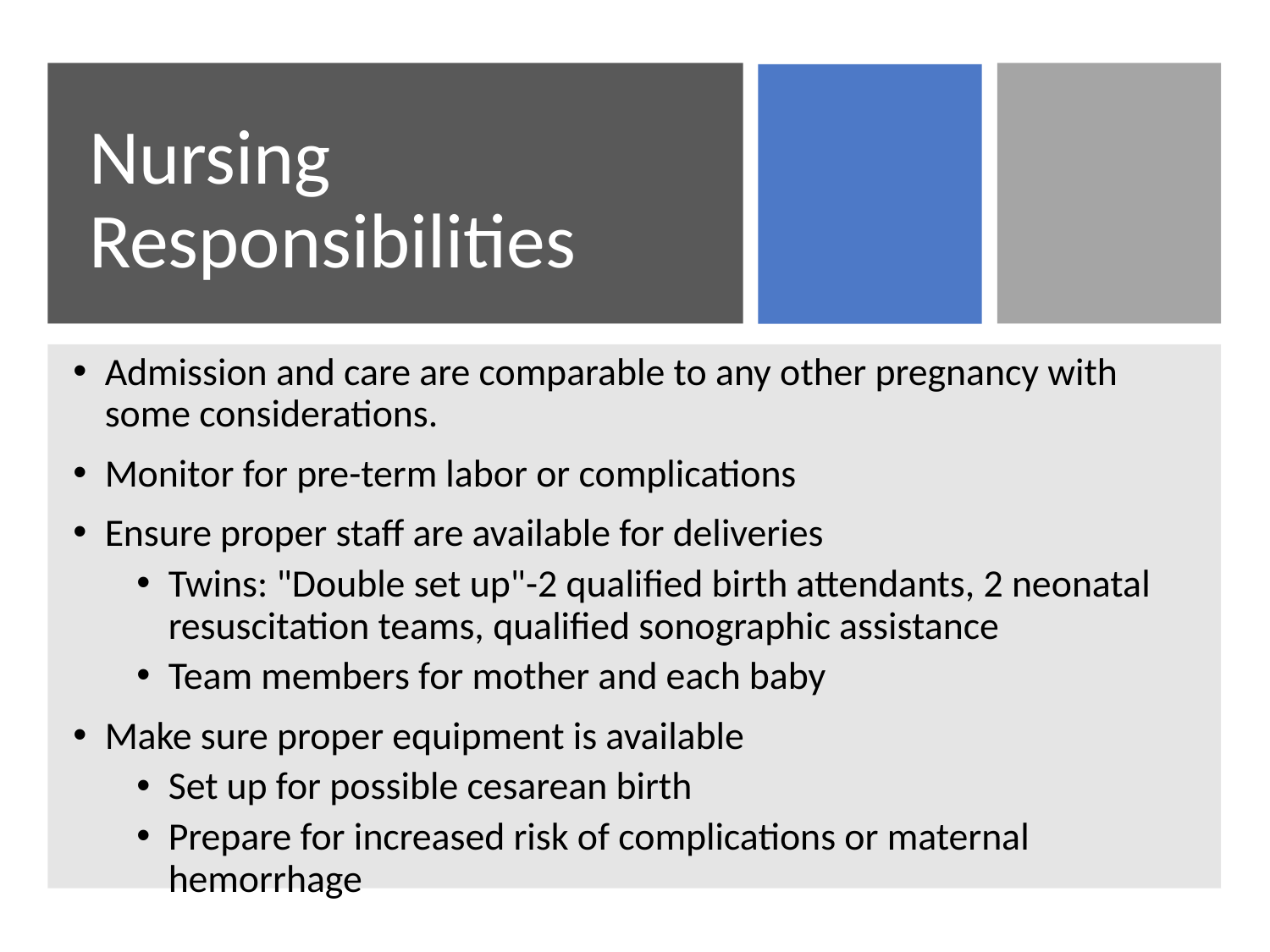

# Nursing Responsibilities

Admission and care are comparable to any other pregnancy with some considerations.
Monitor for pre-term labor or complications
Ensure proper staff are available for deliveries
Twins: "Double set up"-2 qualified birth attendants, 2 neonatal resuscitation teams, qualified sonographic assistance
Team members for mother and each baby
Make sure proper equipment is available
Set up for possible cesarean birth
Prepare for increased risk of complications or maternal hemorrhage